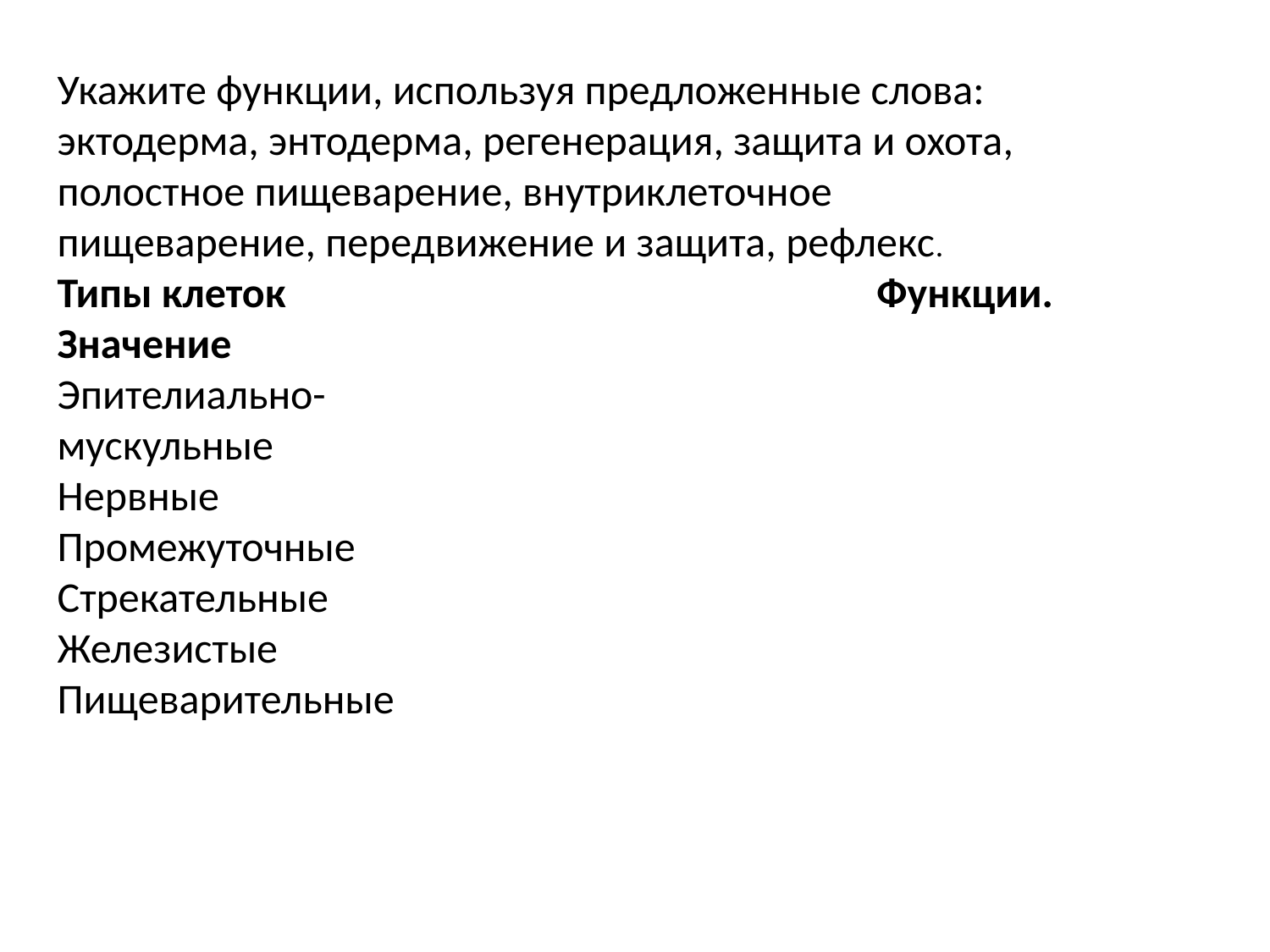

Укажите функции, используя предложенные слова:
эктодерма, энтодерма, регенерация, защита и охота, полостное пищеварение, внутриклеточное пищеварение, передвижение и защита, рефлекс.
Типы клеток                                                              Функции. Значение
Эпителиально-
мускульные
Нервные
Промежуточные
Стрекательные
Железистые
Пищеварительные